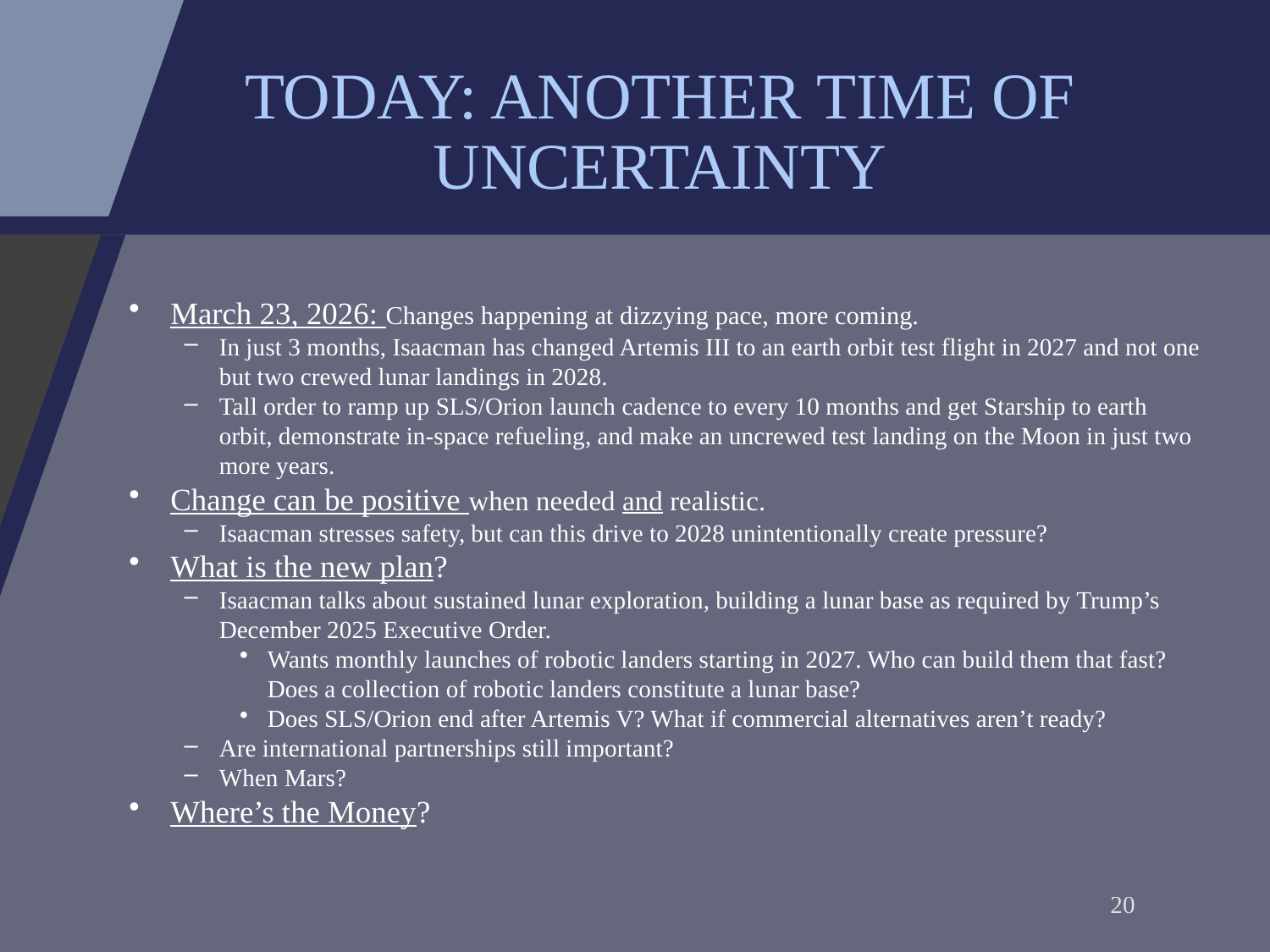

# TODAY: ANOTHER TIME OF UNCERTAINTY

March 23, 2026: Changes happening at dizzying pace, more coming.
In just 3 months, Isaacman has changed Artemis III to an earth orbit test flight in 2027 and not one but two crewed lunar landings in 2028.
Tall order to ramp up SLS/Orion launch cadence to every 10 months and get Starship to earth orbit, demonstrate in-space refueling, and make an uncrewed test landing on the Moon in just two more years.
Change can be positive when needed and realistic.
Isaacman stresses safety, but can this drive to 2028 unintentionally create pressure?
What is the new plan?
Isaacman talks about sustained lunar exploration, building a lunar base as required by Trump’s December 2025 Executive Order.
Wants monthly launches of robotic landers starting in 2027. Who can build them that fast? Does a collection of robotic landers constitute a lunar base?
Does SLS/Orion end after Artemis V? What if commercial alternatives aren’t ready?
Are international partnerships still important?
When Mars?
Where’s the Money?
20